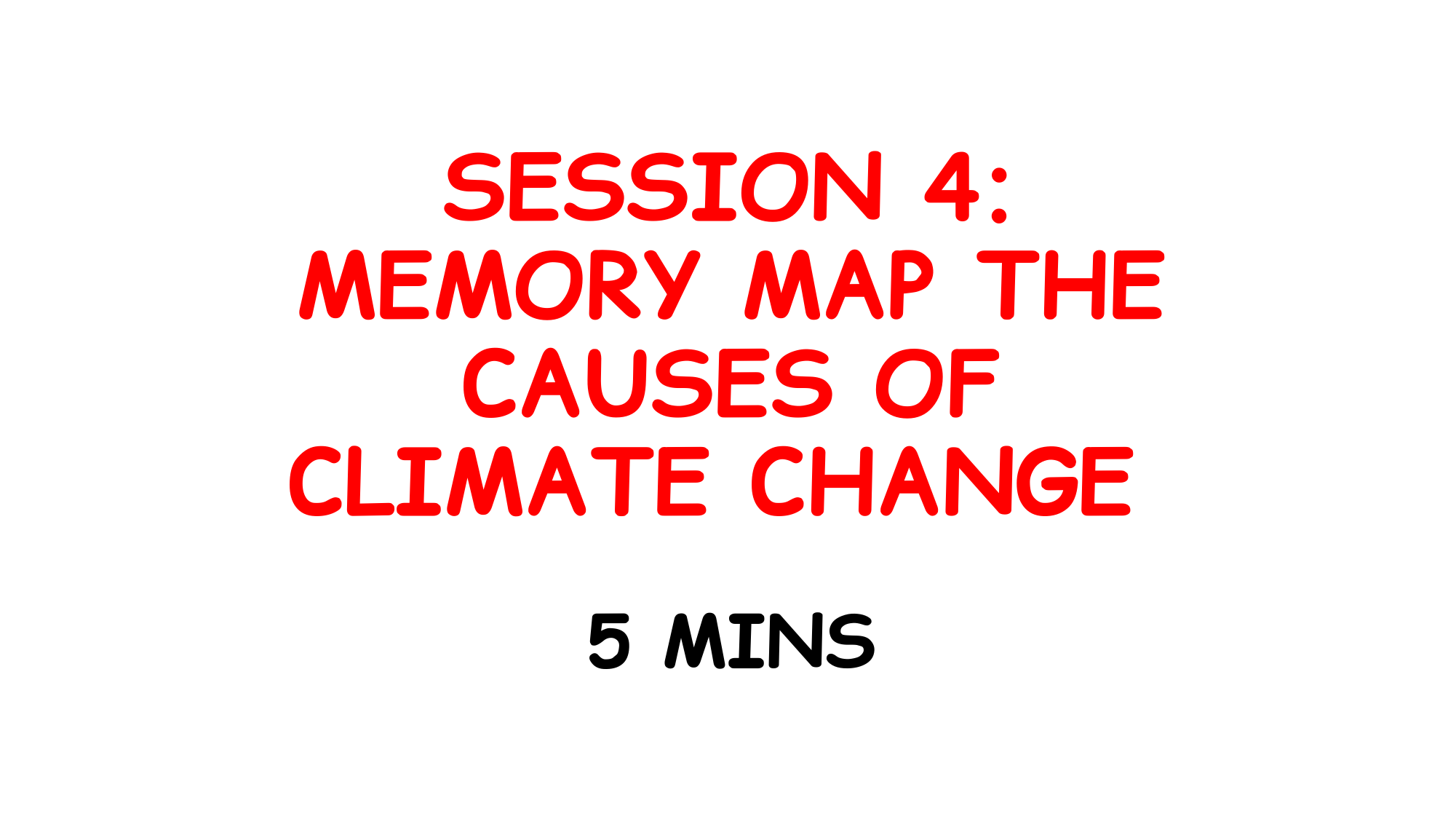

# SESSION 4: MEMORY MAP THE CAUSES OF CLIMATE CHANGE
5 MINS